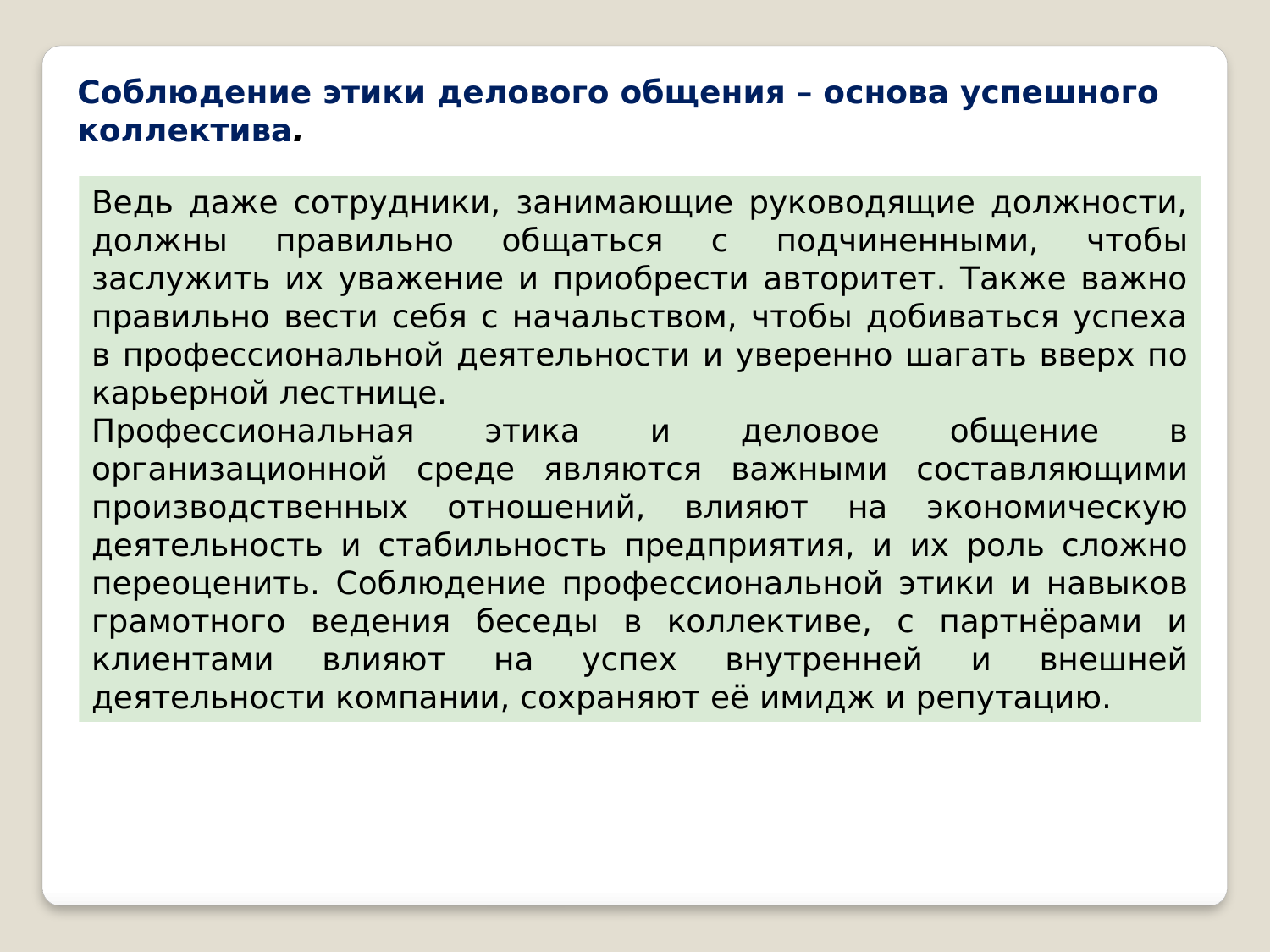

Соблюдение этики делового общения – основа успешного коллектива.
Ведь даже сотрудники, занимающие руководящие должности, должны правильно общаться с подчиненными, чтобы заслужить их уважение и приобрести авторитет. Также важно правильно вести себя с начальством, чтобы добиваться успеха в профессиональной деятельности и уверенно шагать вверх по карьерной лестнице.
Профессиональная этика и деловое общение в организационной среде являются важными составляющими производственных отношений, влияют на экономическую деятельность и стабильность предприятия, и их роль сложно переоценить. Соблюдение профессиональной этики и навыков грамотного ведения беседы в коллективе, с партнёрами и клиентами влияют на успех внутренней и внешней деятельности компании, сохраняют её имидж и репутацию.